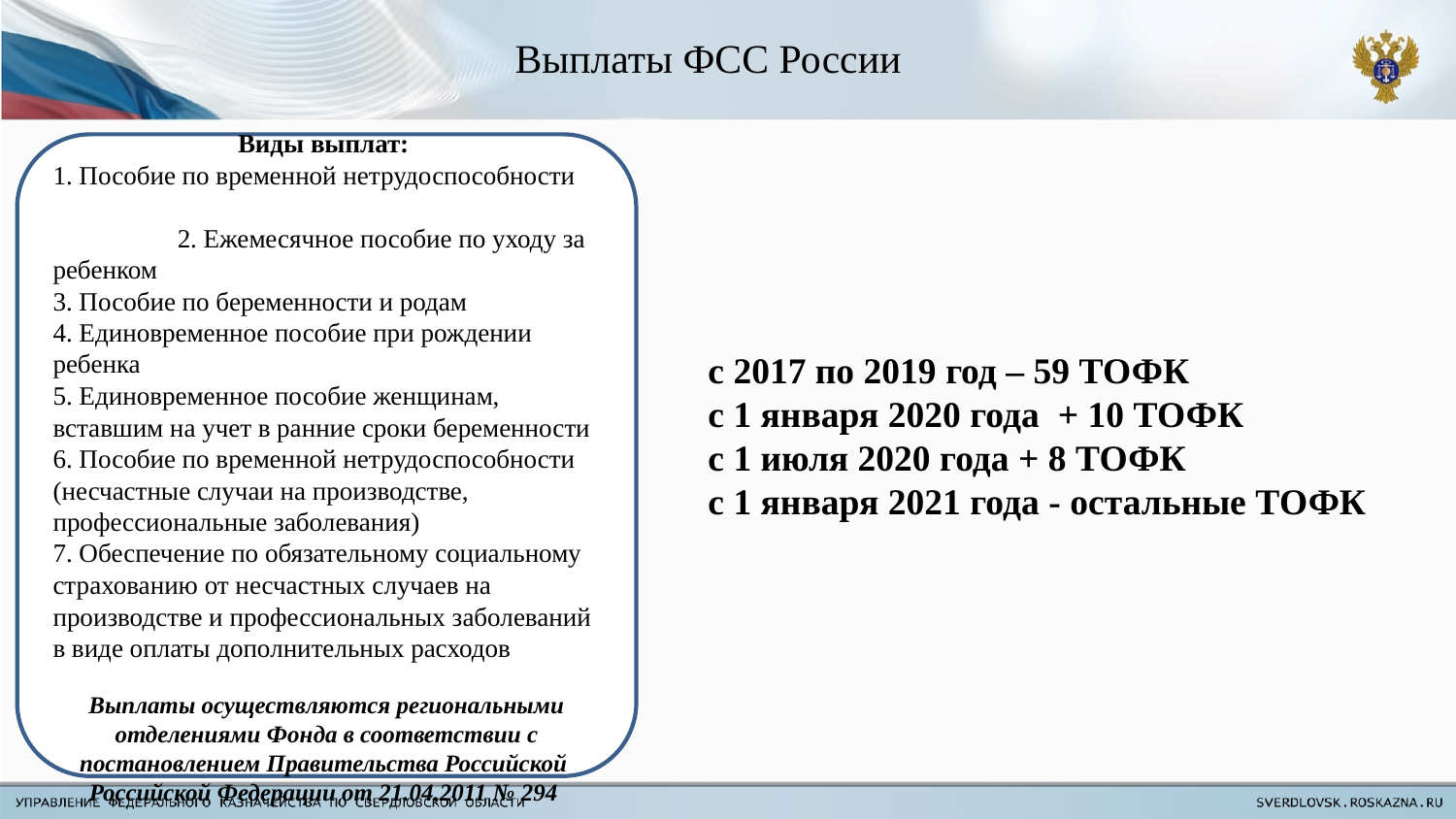

# Выплаты ФСС России

Виды выплат:
1. Пособие по временной нетрудоспособности                                                                                                           2. Ежемесячное пособие по уходу за ребенком
3. Пособие по беременности и родам
4. Единовременное пособие при рождении ребенка
5. Единовременное пособие женщинам, вставшим на учет в ранние сроки беременности
6. Пособие по временной нетрудоспособности (несчастные случаи на производстве, профессиональные заболевания)
7. Обеспечение по обязательному социальному страхованию от несчастных случаев на производстве и профессиональных заболеваний в виде оплаты дополнительных расходов

Выплаты осуществляются региональными отделениями Фонда в соответствии с постановлением Правительства Российской  Российской Федерации от 21.04.2011 № 294

с 1 января 2020 года:
1.УФК по Иркутской области
2.УФК по Республике Коми
3.УФК по Республике Саха (Якутия)
4.УФК по Удмуртской Республике
5.УФК по Кировской области
6.УФК по Кемеровской области
7.УФК по Оренбургской области
8.УФК по Саратовской области
9.УФК по Тверской области
10.УФК по Ямало-Ненецкому автономному округу с 1 июля 2020 года:
1.УФК по Республике Башкортостан
2.УФК по Республике Дагестан
3.УФК по Красноярскому краю
4.УФК по Ставропольскому краю
5.УФК по Волгоградской области
6.УФК по Ленинградской области
7.УФК по Тюменской области
8.УФК по Ярославской области

с 2017 по 2019 год – 59 ТОФК
с 1 января 2020 года  + 10 ТОФК
с 1 июля 2020 года + 8 ТОФК
с 1 января 2021 года - остальные ТОФК